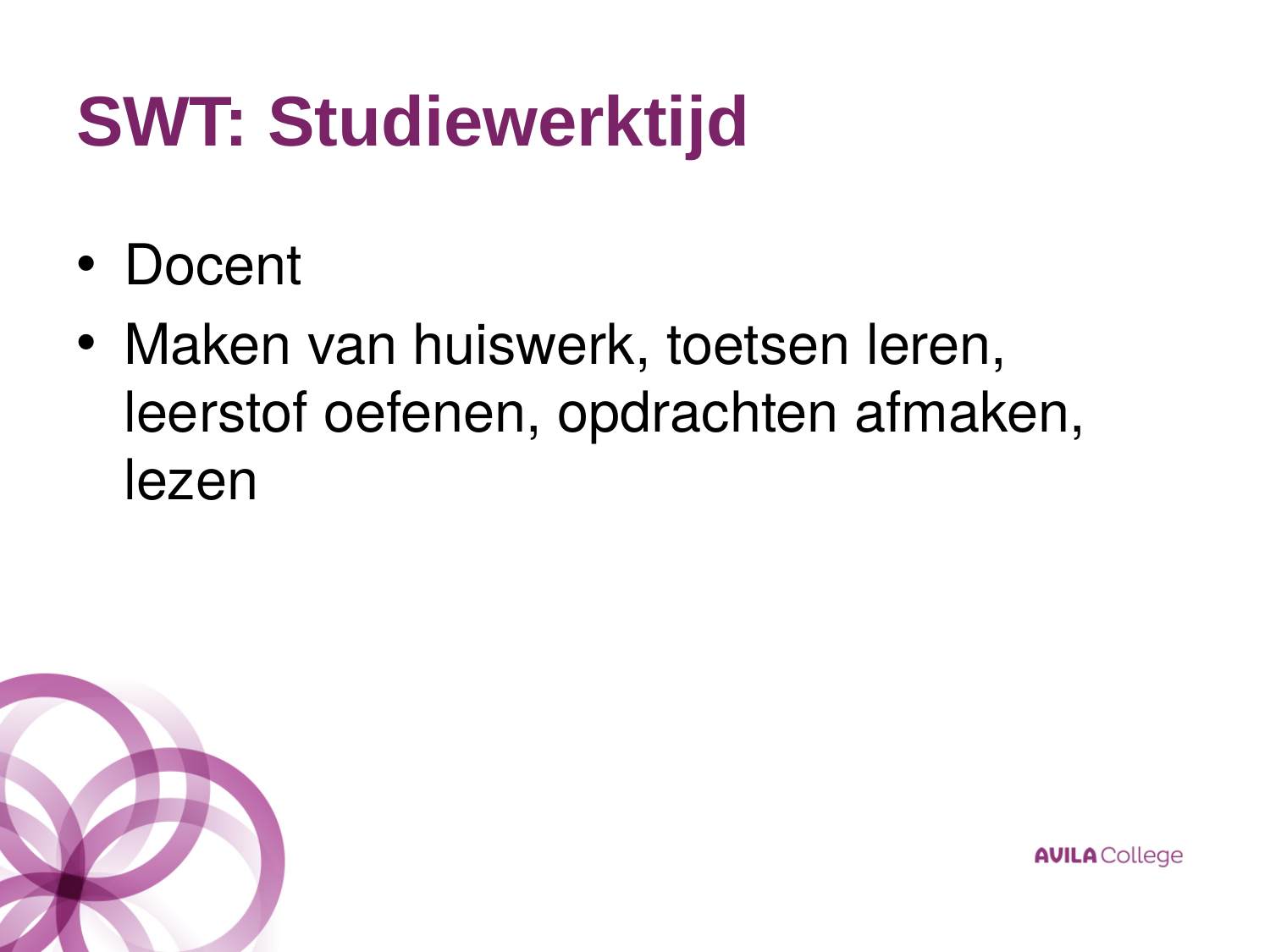

# SWT: Studiewerktijd
Docent
Maken van huiswerk, toetsen leren, leerstof oefenen, opdrachten afmaken, lezen